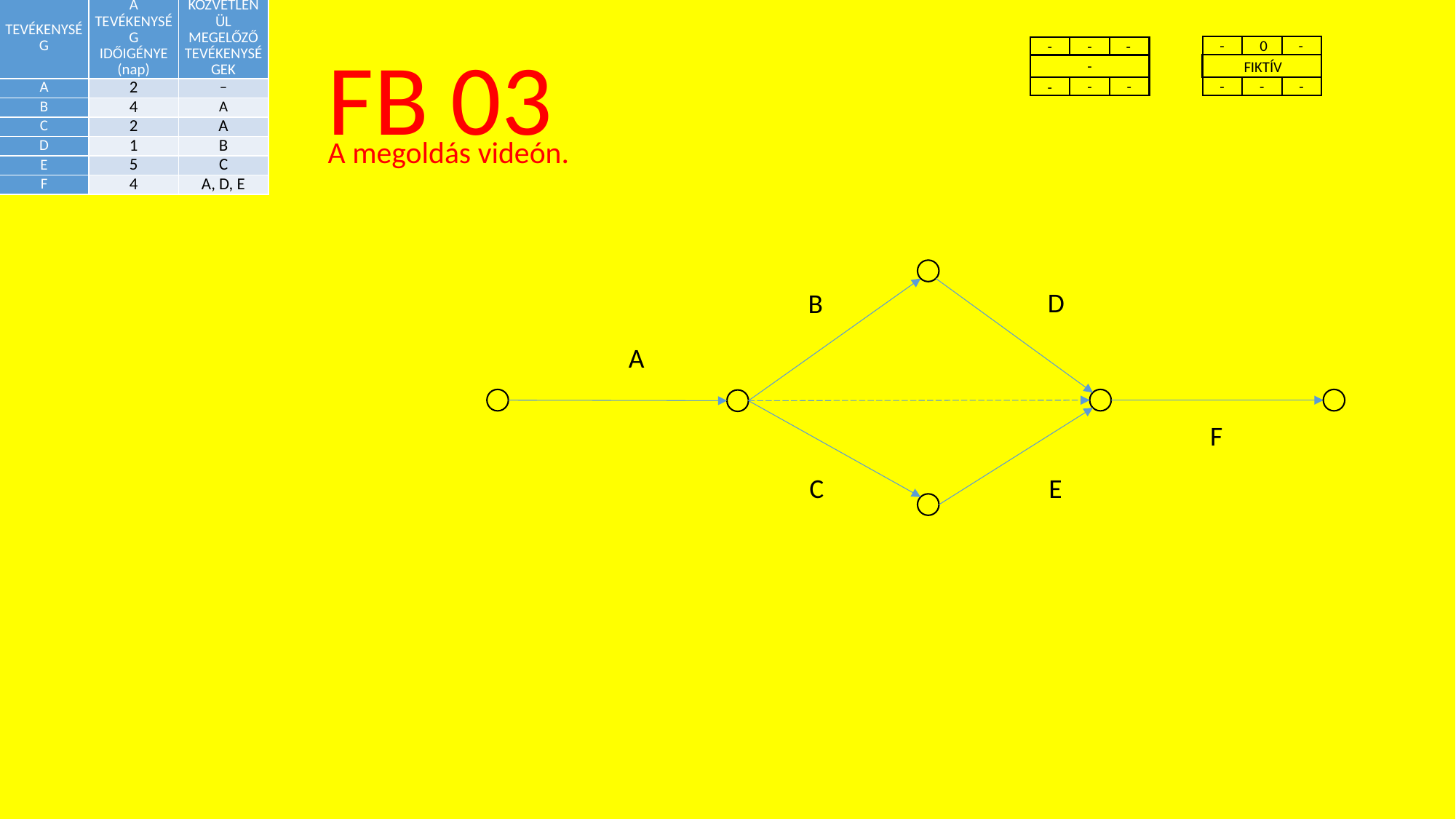

| TEVÉKENYSÉG | A TEVÉKENYSÉG IDŐIGÉNYE (nap) | KÖZVETLENÜL MEGELŐZŐ TEVÉKENYSÉGEK |
| --- | --- | --- |
| A | 2 | – |
| B | 4 | A |
| C | 2 | A |
| D | 1 | B |
| E | 5 | C |
| F | 4 | A, D, E |
FB 03
-
0
-

FIKTÍV
-
-
-
-
-
-

-
-
-
-
A megoldás videón.

D
B
A

F
E
C